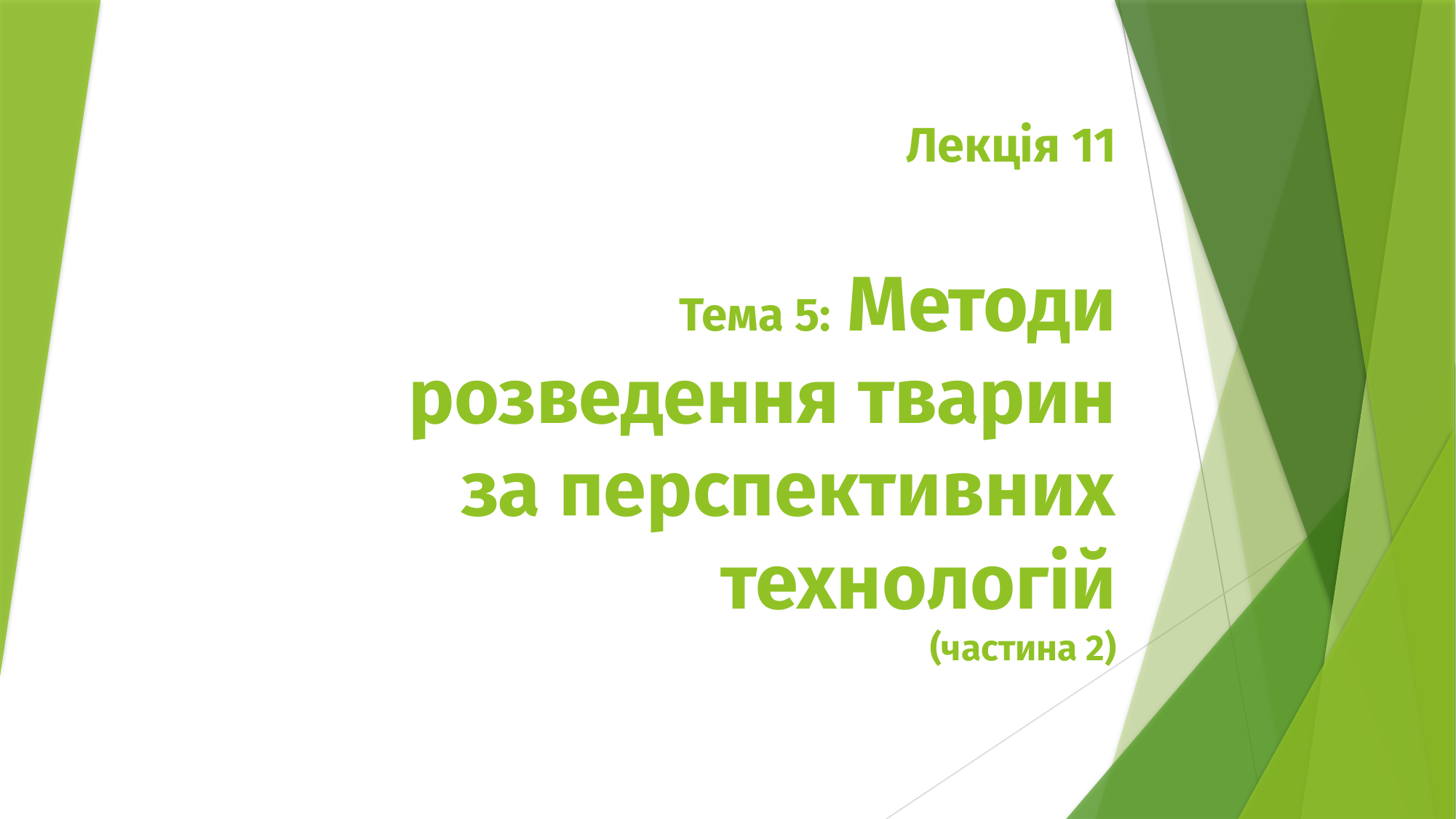

Лекція 11
# Тема 5: Методи розведення тварин за перспективних технологій (частина 2)